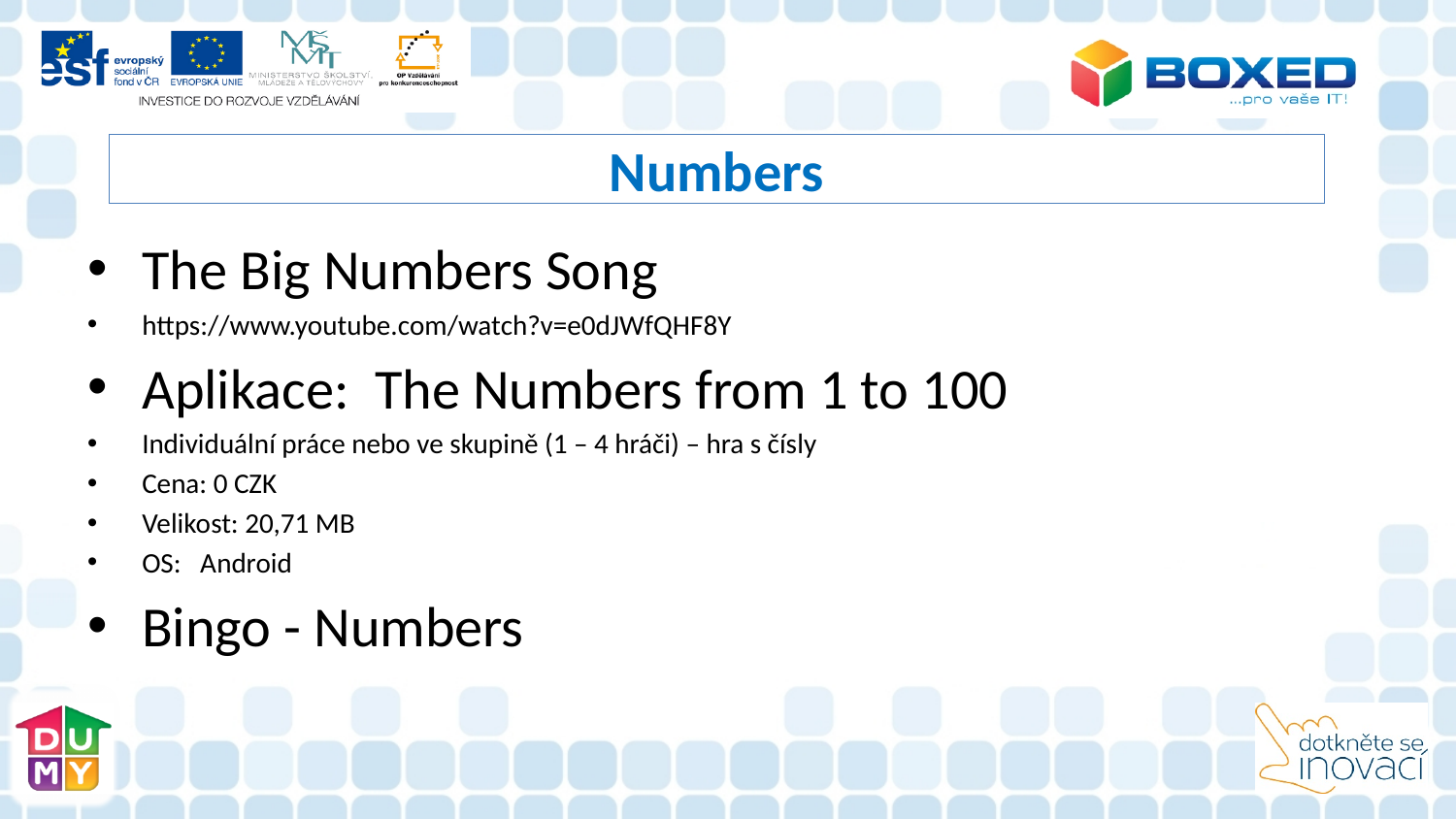

# Numbers
The Big Numbers Song
https://www.youtube.com/watch?v=e0dJWfQHF8Y
Aplikace:  The Numbers from 1 to 100
Individuální práce nebo ve skupině (1 – 4 hráči) – hra s čísly
Cena: 0 CZK
Velikost: 20,71 MB
OS:   Android
Bingo - Numbers